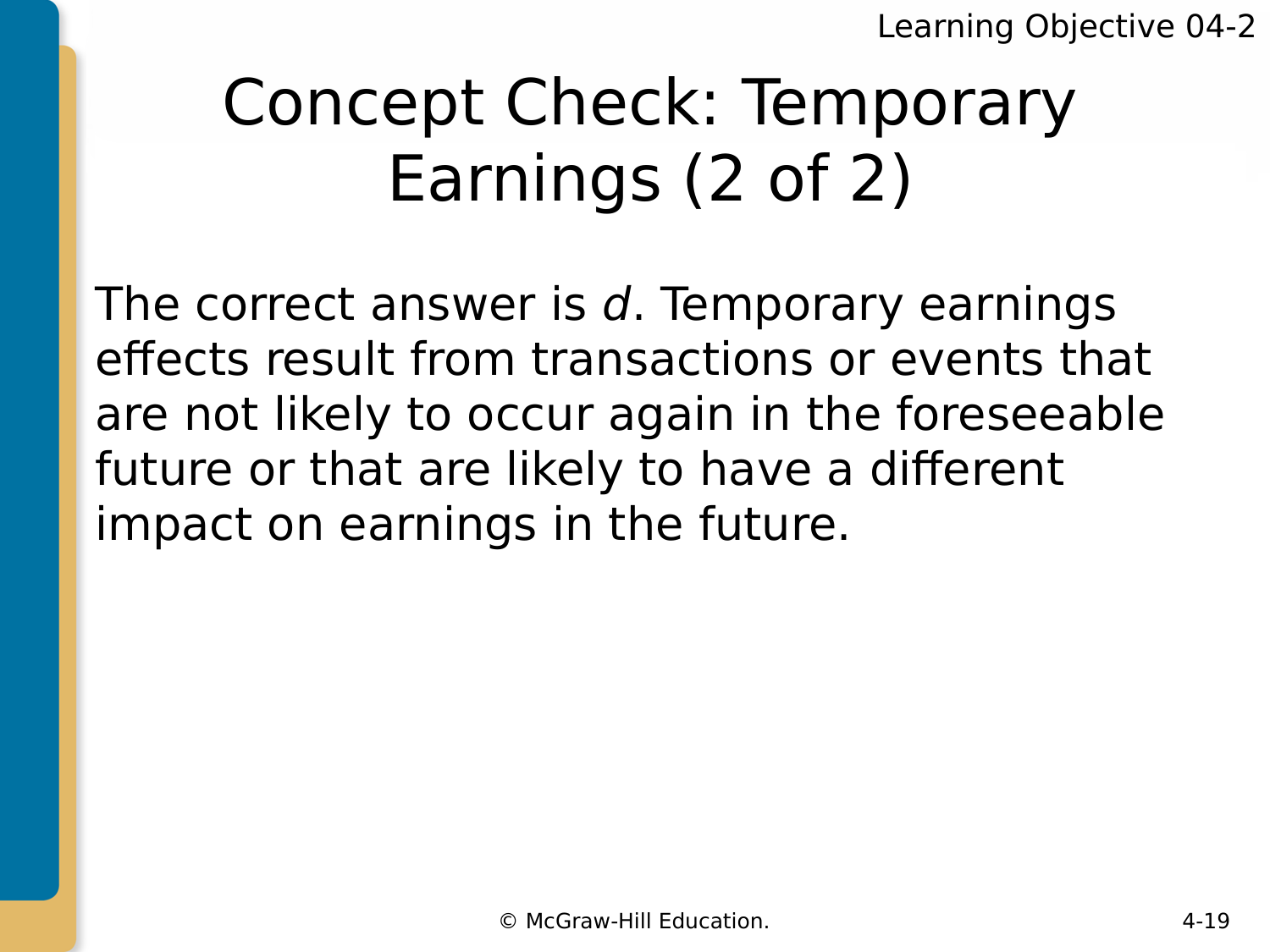

Learning Objective 04-2
# Concept Check: Temporary Earnings (2 of 2)
The correct answer is d. Temporary earnings effects result from transactions or events that are not likely to occur again in the foreseeable future or that are likely to have a different impact on earnings in the future.